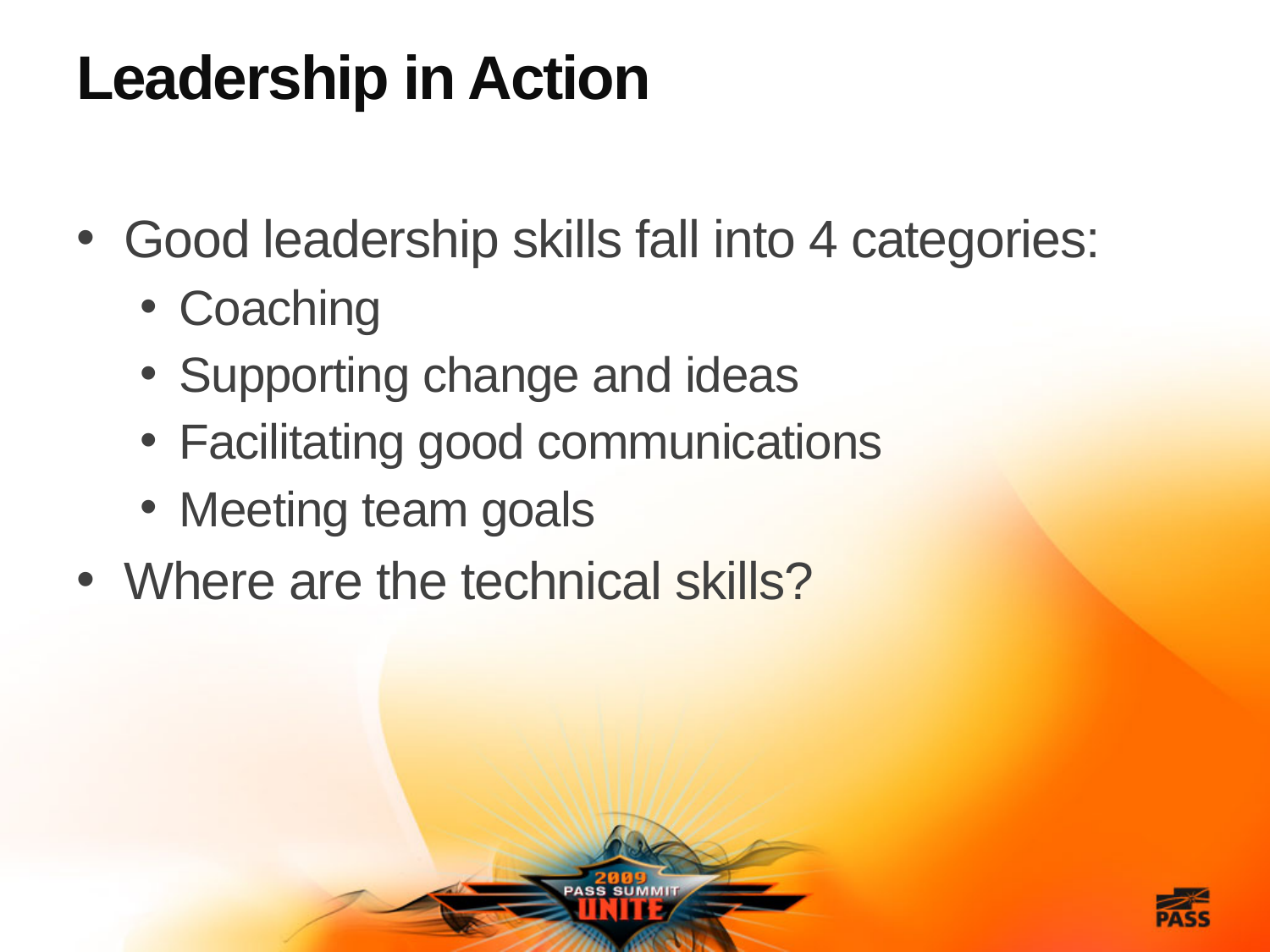

# Leadership in Action
Good leadership skills fall into 4 categories:
Coaching
Supporting change and ideas
Facilitating good communications
Meeting team goals
Where are the technical skills?